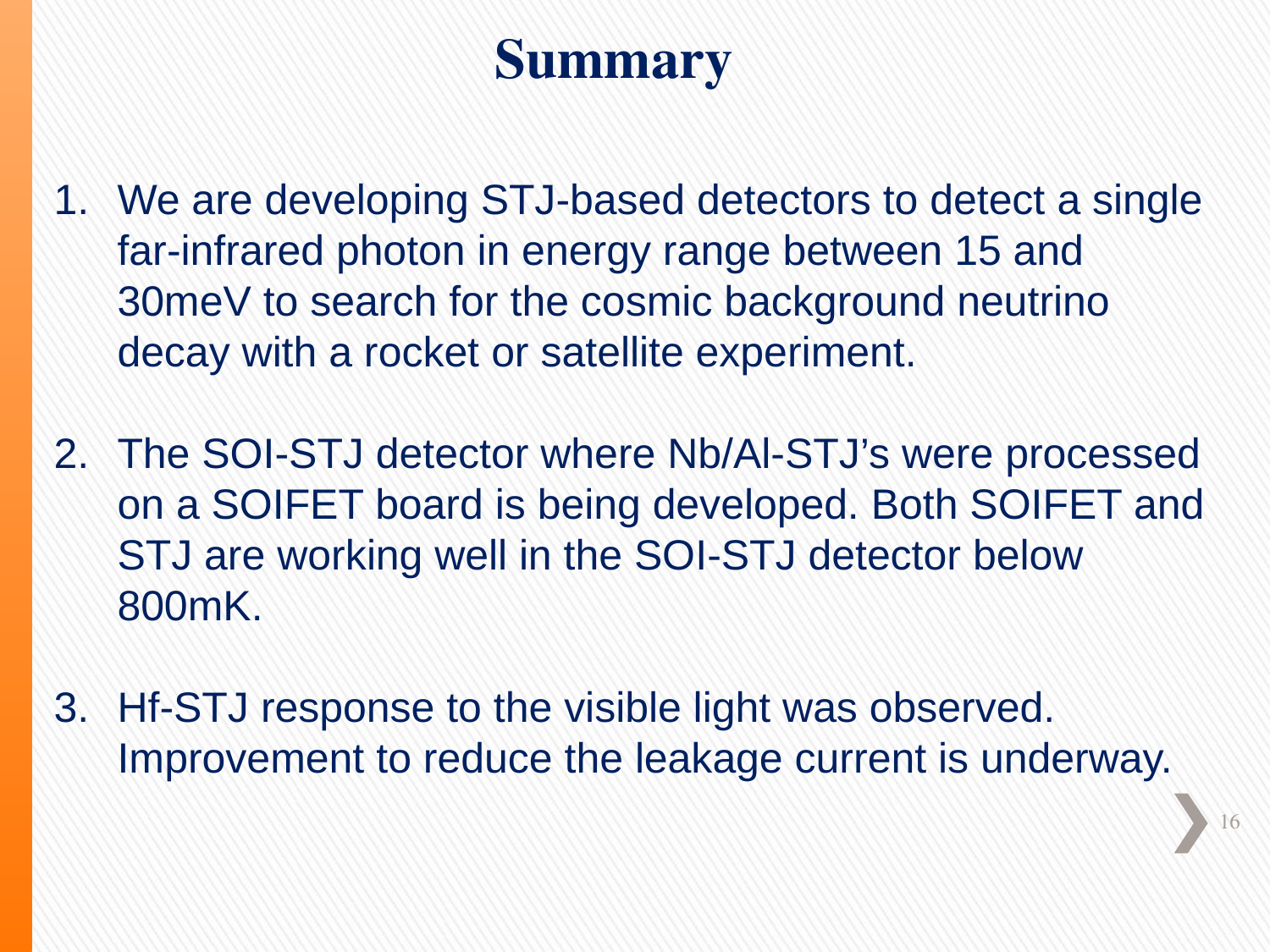

# Summary
We are developing STJ-based detectors to detect a single far-infrared photon in energy range between 15 and 30meV to search for the cosmic background neutrino decay with a rocket or satellite experiment.

The SOI-STJ detector where Nb/Al-STJ’s were processed on a SOIFET board is being developed. Both SOIFET and STJ are working well in the SOI-STJ detector below 800mK.

Hf-STJ response to the visible light was observed.  Improvement to reduce the leakage current is underway.

16